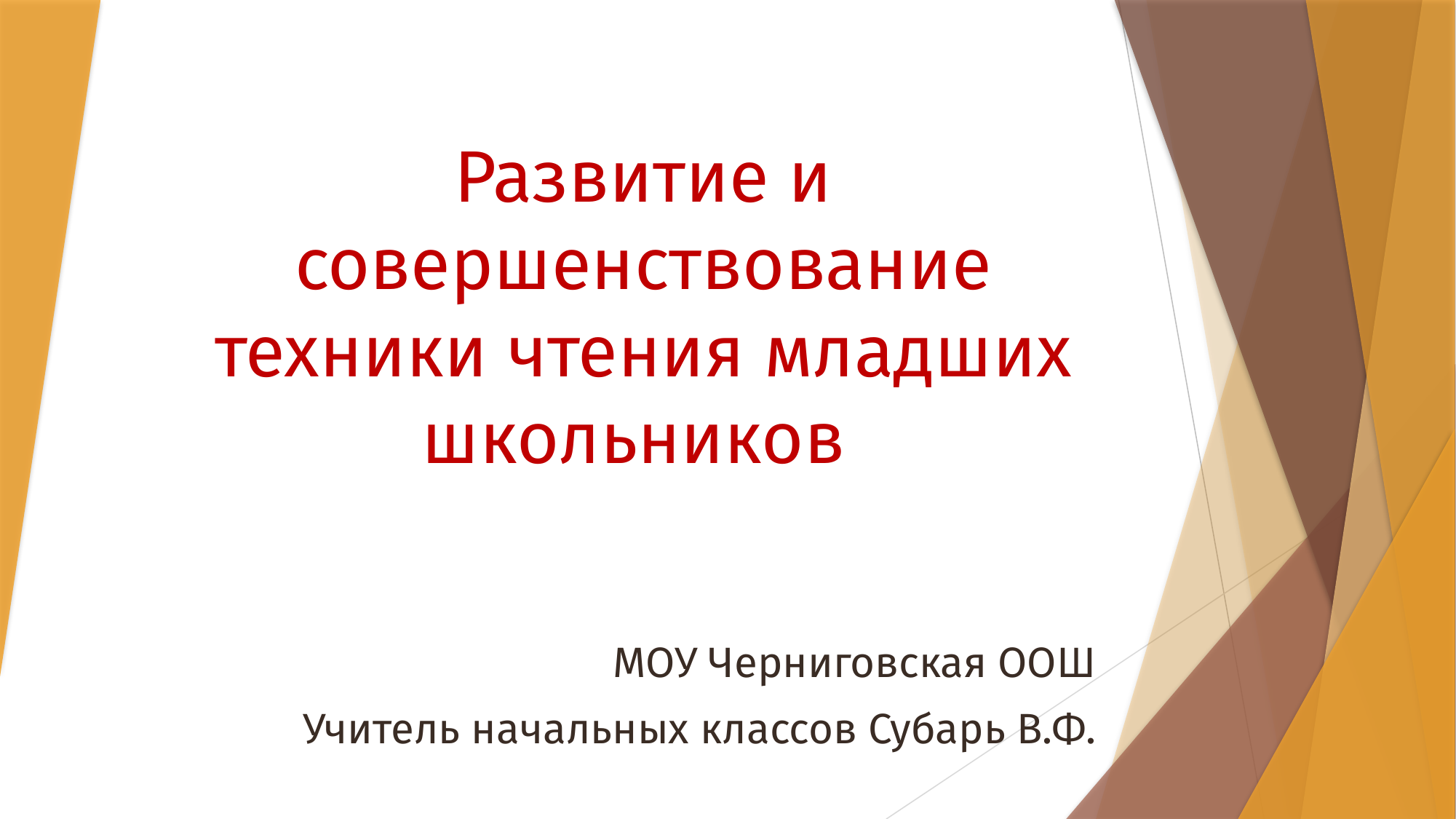

# Развитие и совершенствование техники чтения младших школьников
МОУ Черниговская ООШ
Учитель начальных классов Субарь В.Ф.